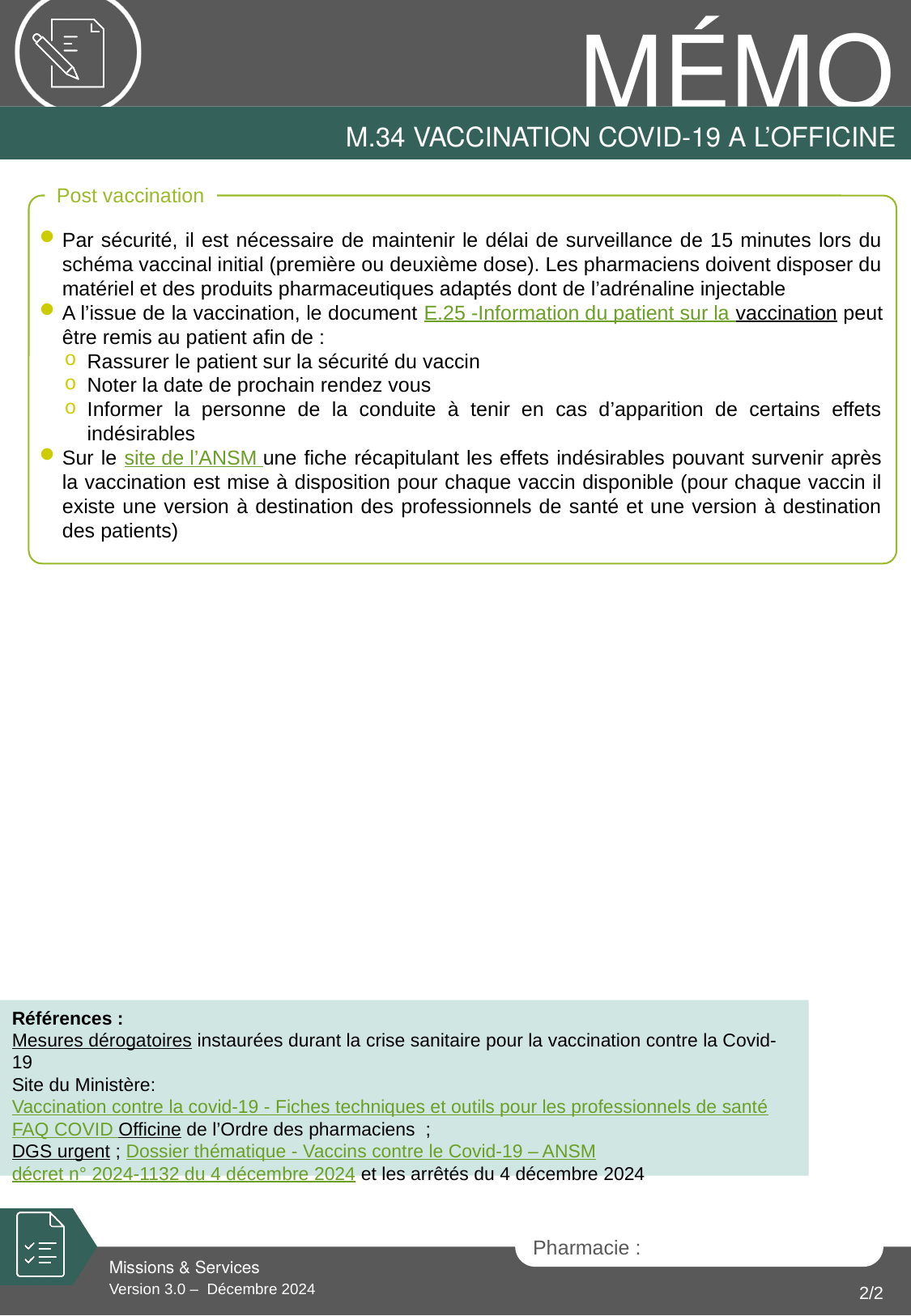

# M.34 VACCINATION COVID-19 a l’officine
Post vaccination

Par sécurité, il est nécessaire de maintenir le délai de surveillance de 15 minutes lors du schéma vaccinal initial (première ou deuxième dose). Les pharmaciens doivent disposer du matériel et des produits pharmaceutiques adaptés dont de l’adrénaline injectable
A l’issue de la vaccination, le document E.25 -Information du patient sur la vaccination peut être remis au patient afin de :
Rassurer le patient sur la sécurité du vaccin
Noter la date de prochain rendez vous
Informer la personne de la conduite à tenir en cas d’apparition de certains effets indésirables
Sur le site de l’ANSM une fiche récapitulant les effets indésirables pouvant survenir après la vaccination est mise à disposition pour chaque vaccin disponible (pour chaque vaccin il existe une version à destination des professionnels de santé et une version à destination des patients)
Références :
Mesures dérogatoires instaurées durant la crise sanitaire pour la vaccination contre la Covid-19
Site du Ministère: Vaccination contre la covid-19 - Fiches techniques et outils pour les professionnels de santé
FAQ COVID Officine de l’Ordre des pharmaciens  ;
DGS urgent ; Dossier thématique - Vaccins contre le Covid-19 – ANSM
décret n° 2024-1132 du 4 décembre 2024 et les arrêtés du 4 décembre 2024
2/2